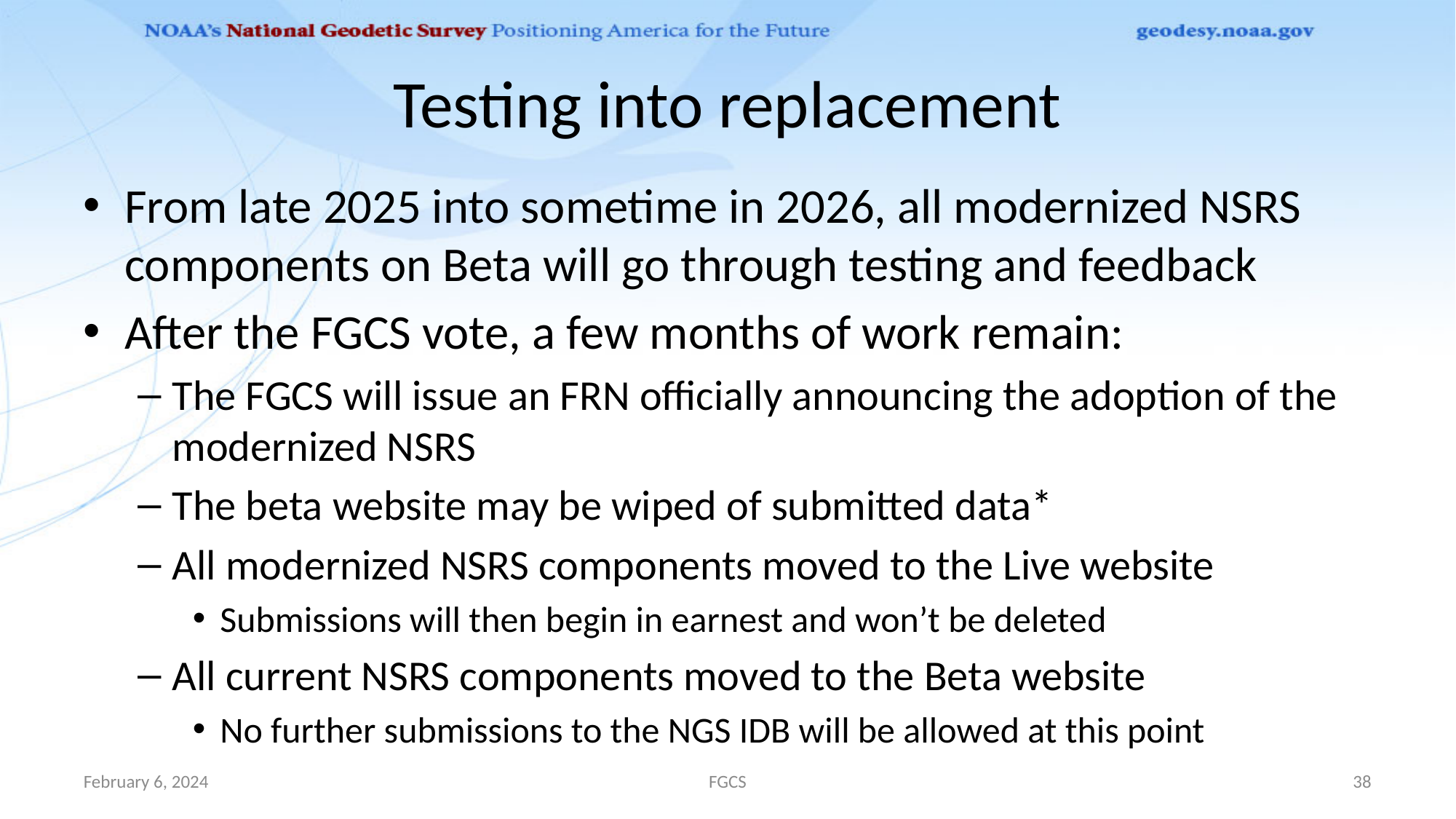

# Testing into replacement
From late 2025 into sometime in 2026, all modernized NSRS components on Beta will go through testing and feedback
After the FGCS vote, a few months of work remain:
The FGCS will issue an FRN officially announcing the adoption of the modernized NSRS
The beta website may be wiped of submitted data*
All modernized NSRS components moved to the Live website
Submissions will then begin in earnest and won’t be deleted
All current NSRS components moved to the Beta website
No further submissions to the NGS IDB will be allowed at this point

February 6, 2024
FGCS
38